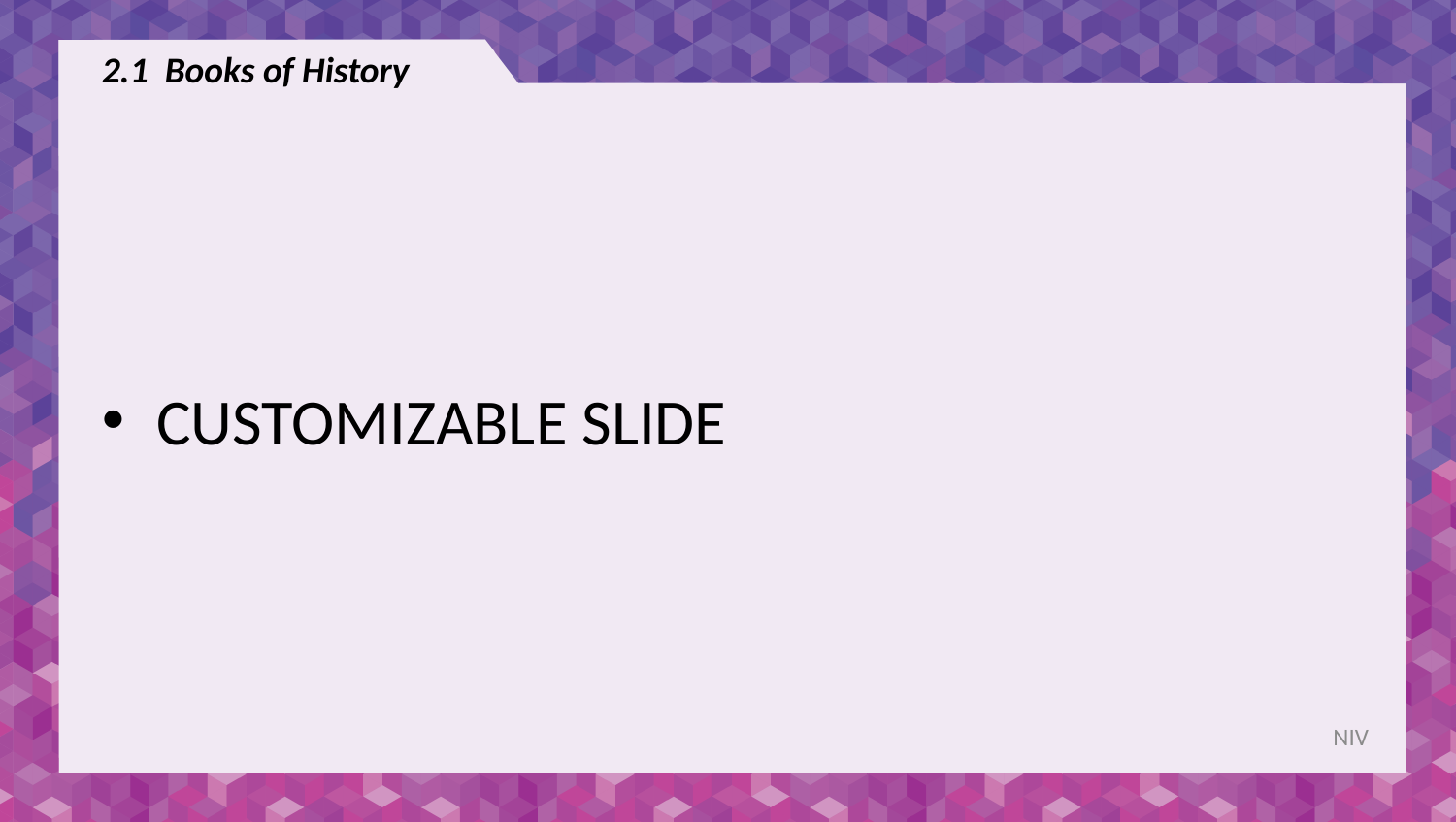

# 2.1  Books of History
CUSTOMIZABLE SLIDE
NIV